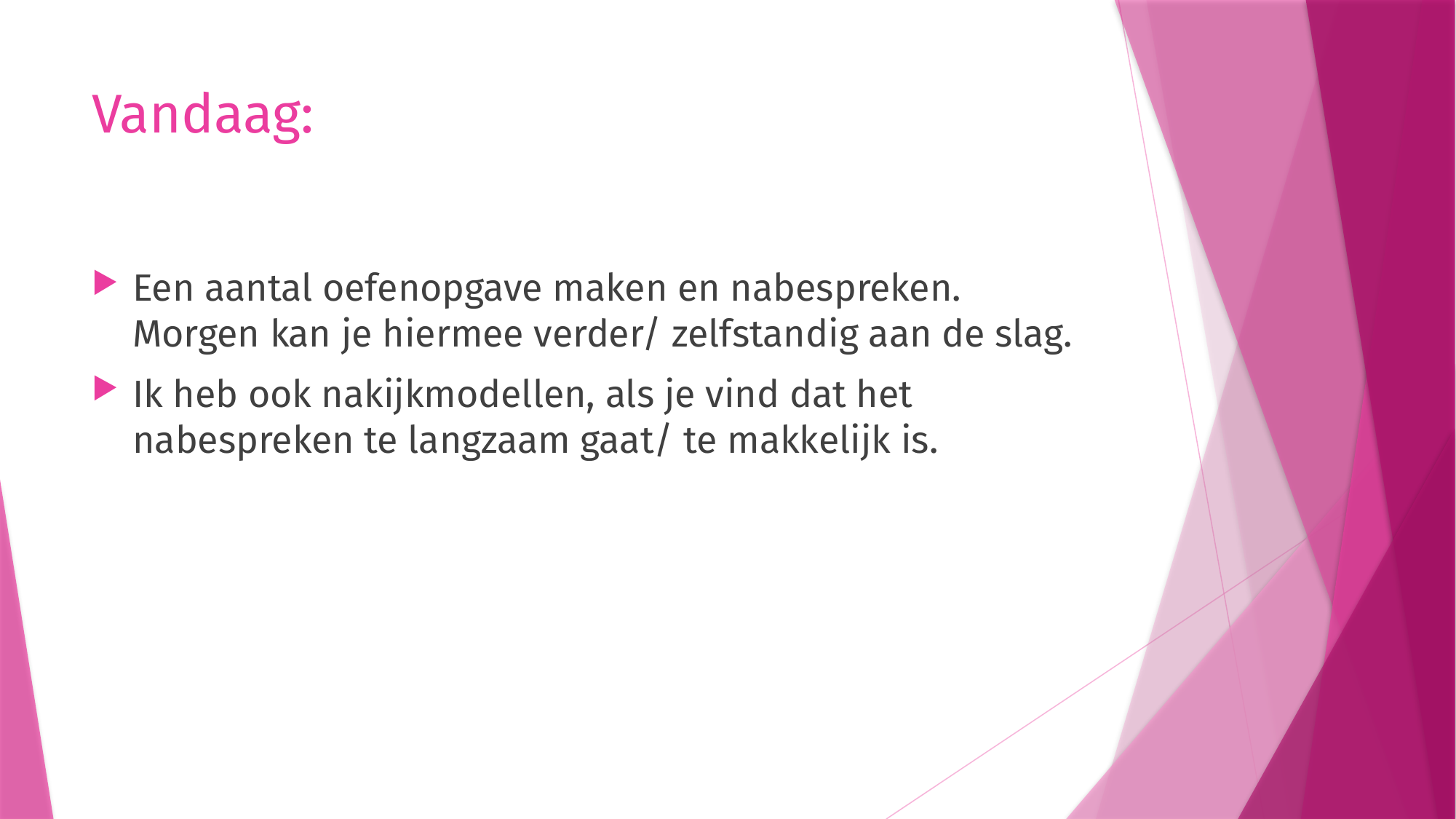

# Vandaag:
Een aantal oefenopgave maken en nabespreken. Morgen kan je hiermee verder/ zelfstandig aan de slag.
Ik heb ook nakijkmodellen, als je vind dat het nabespreken te langzaam gaat/ te makkelijk is.